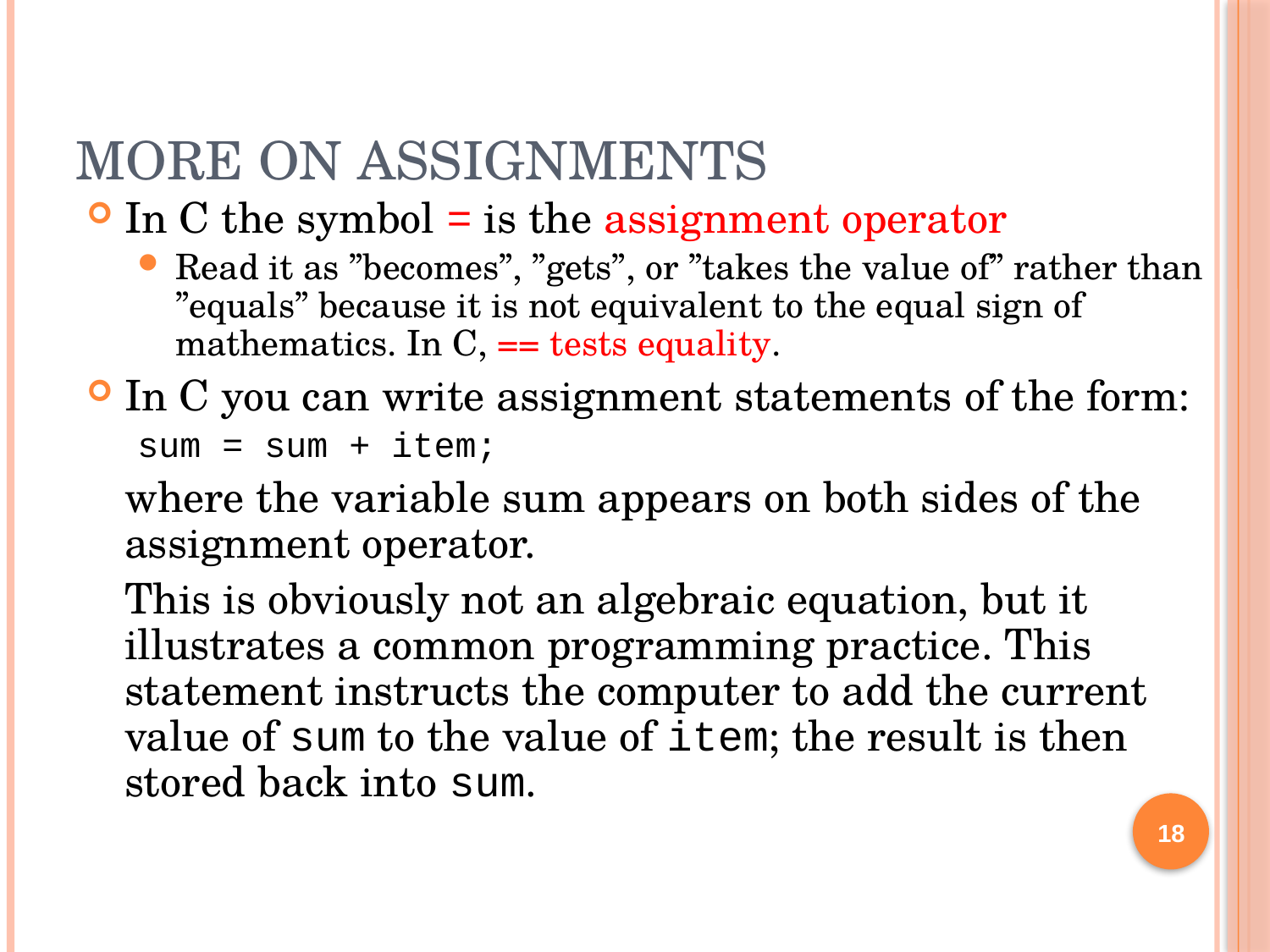

# More on Assignments
In C the symbol = is the assignment operator
Read it as ”becomes”, ”gets”, or ”takes the value of” rather than ”equals” because it is not equivalent to the equal sign of mathematics. In C, == tests equality.
In C you can write assignment statements of the form:
sum = sum + item;
	where the variable sum appears on both sides of the assignment operator.
	This is obviously not an algebraic equation, but it illustrates a common programming practice. This statement instructs the computer to add the current value of sum to the value of item; the result is then stored back into sum.

18